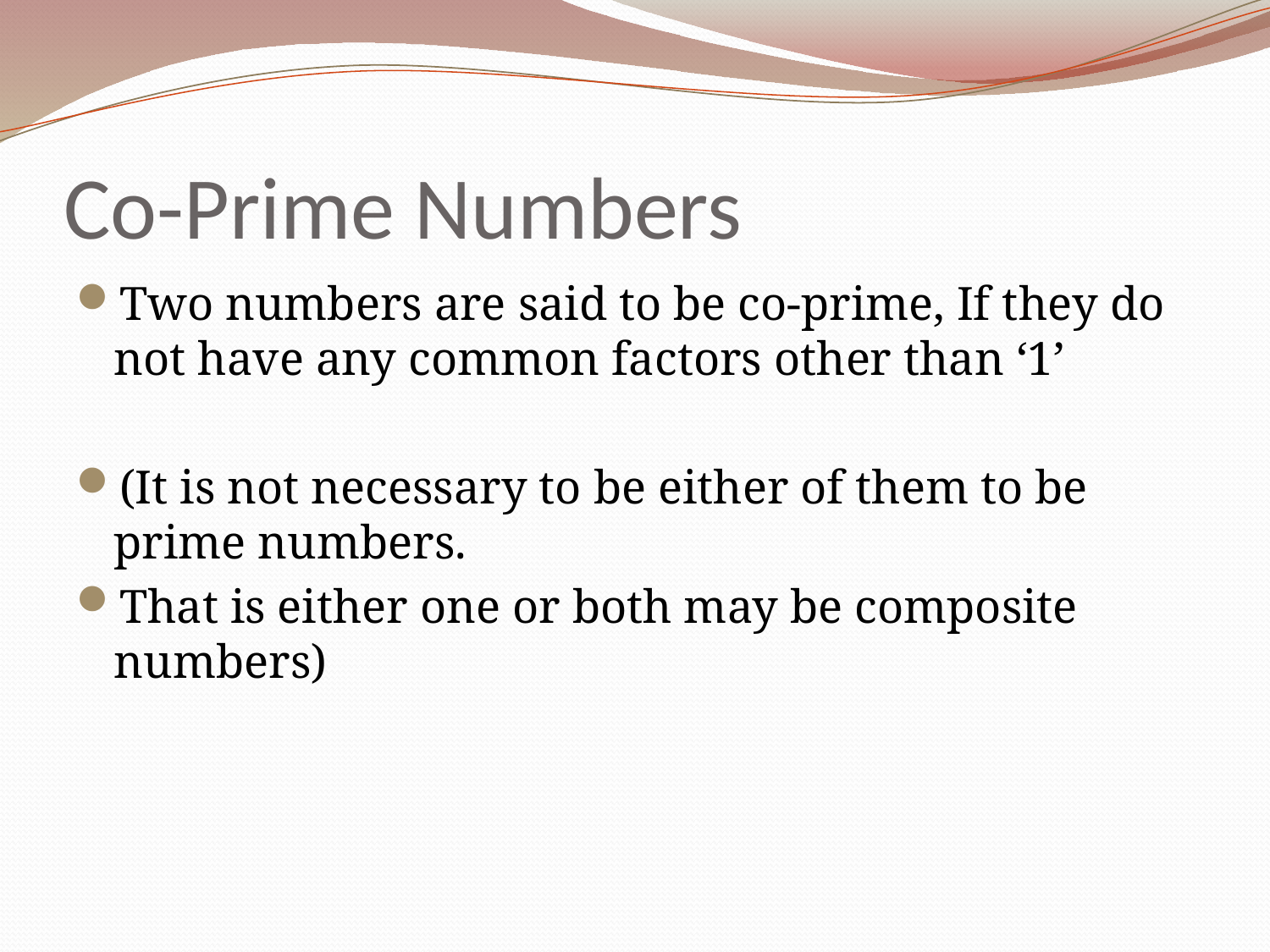

# Co-Prime Numbers
Two numbers are said to be co-prime, If they do not have any common factors other than ‘1’

(It is not necessary to be either of them to be prime numbers.
That is either one or both may be composite numbers)